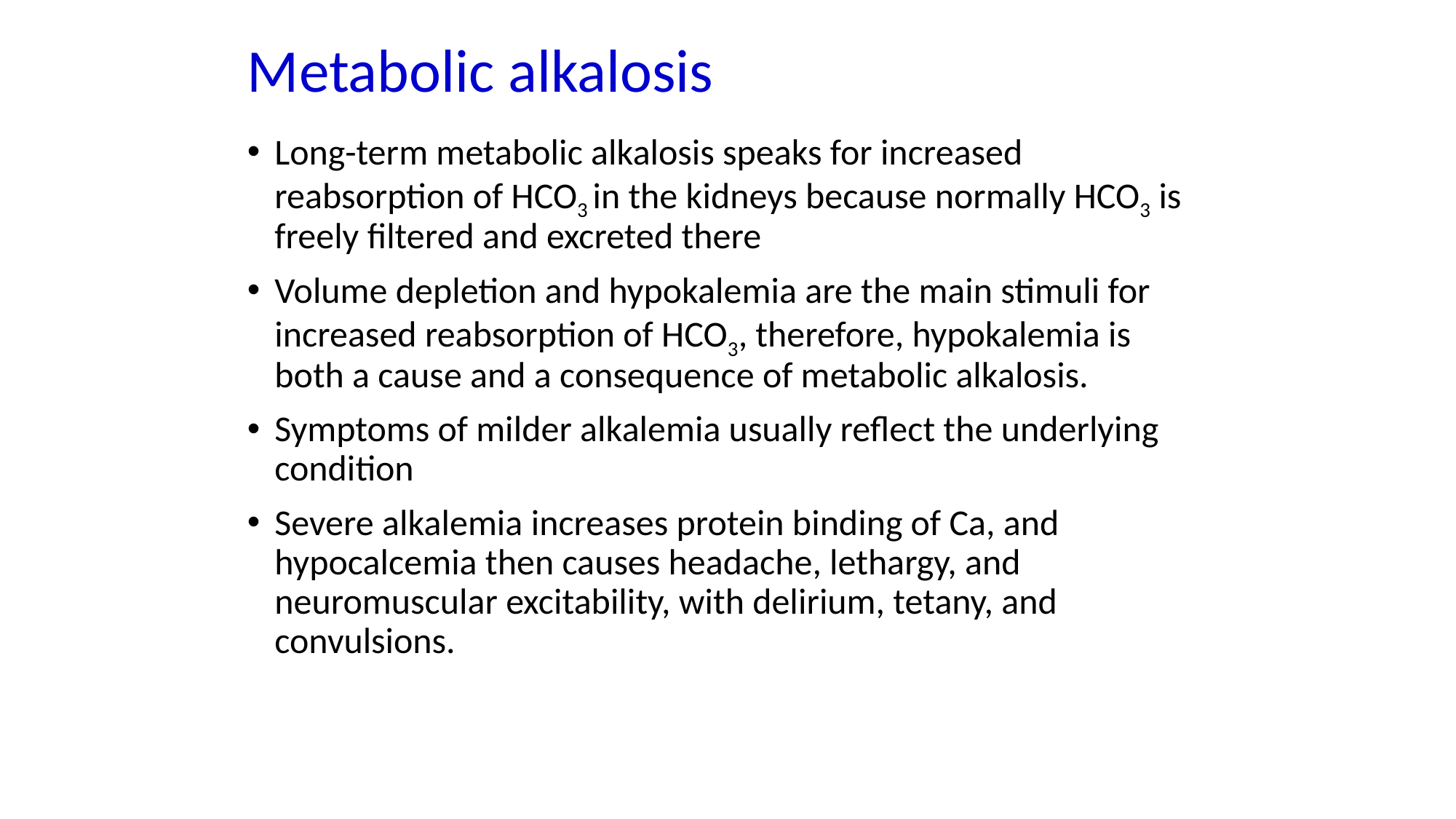

# Metabolic alkalosis
Long-term metabolic alkalosis speaks for increased reabsorption of HCO3 in the kidneys because normally HCO3 is freely filtered and excreted there
Volume depletion and hypokalemia are the main stimuli for increased reabsorption of HCO3, therefore, hypokalemia is both a cause and a consequence of metabolic alkalosis.
Symptoms of milder alkalemia usually reflect the underlying condition
Severe alkalemia increases protein binding of Ca, and hypocalcemia then causes headache, lethargy, and neuromuscular excitability, with delirium, tetany, and convulsions.